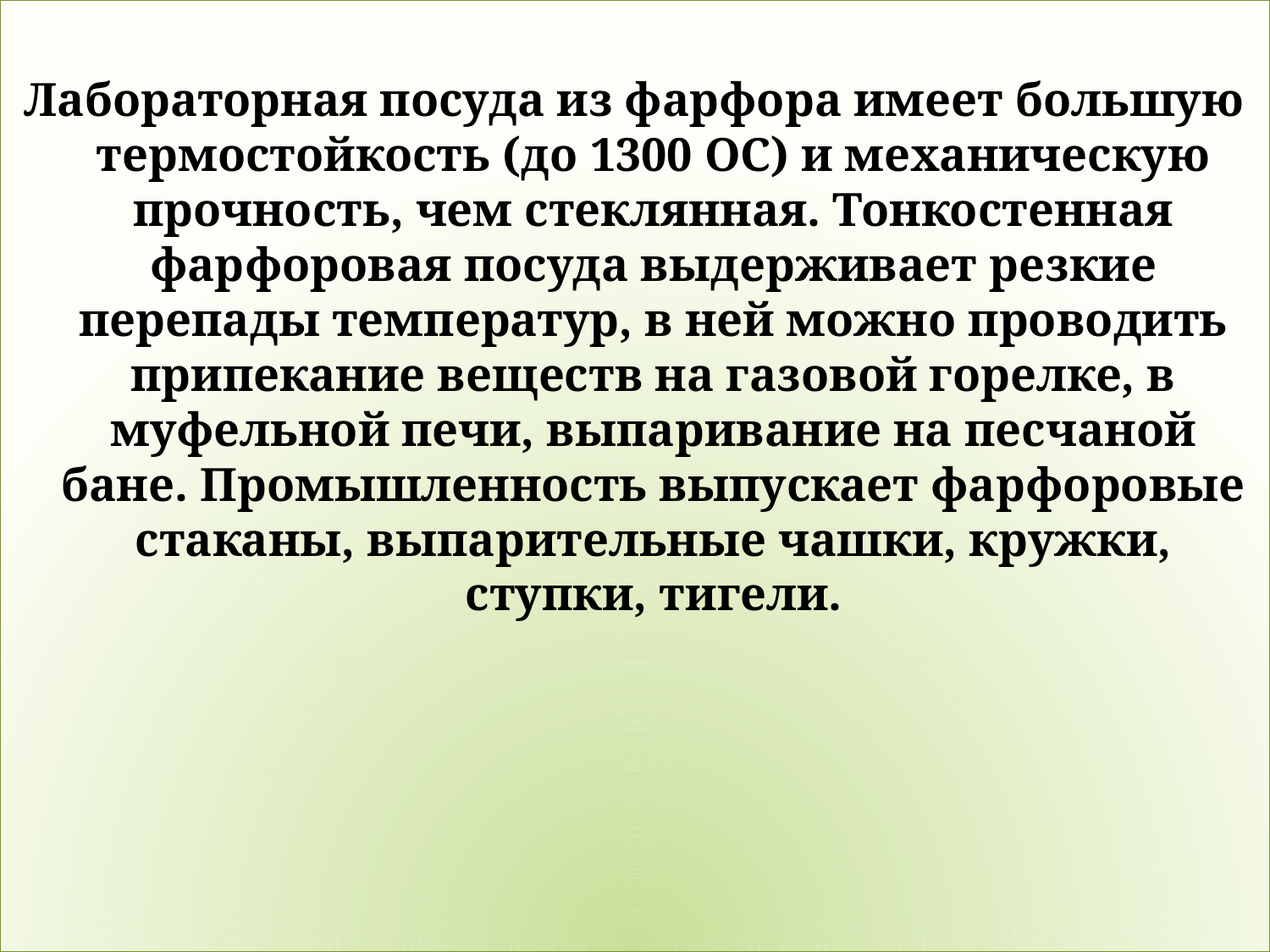

Лабораторная посуда из фарфора имеет большую термостойкость (до 1300 ОС) и механическую прочность, чем стеклянная. Тонкостенная фарфоровая посуда выдерживает резкие перепады температур, в ней можно проводить припекание веществ на газовой горелке, в муфельной печи, выпаривание на песчаной бане. Промышленность выпускает фарфоровые стаканы, выпарительные чашки, кружки, ступки, тигели.